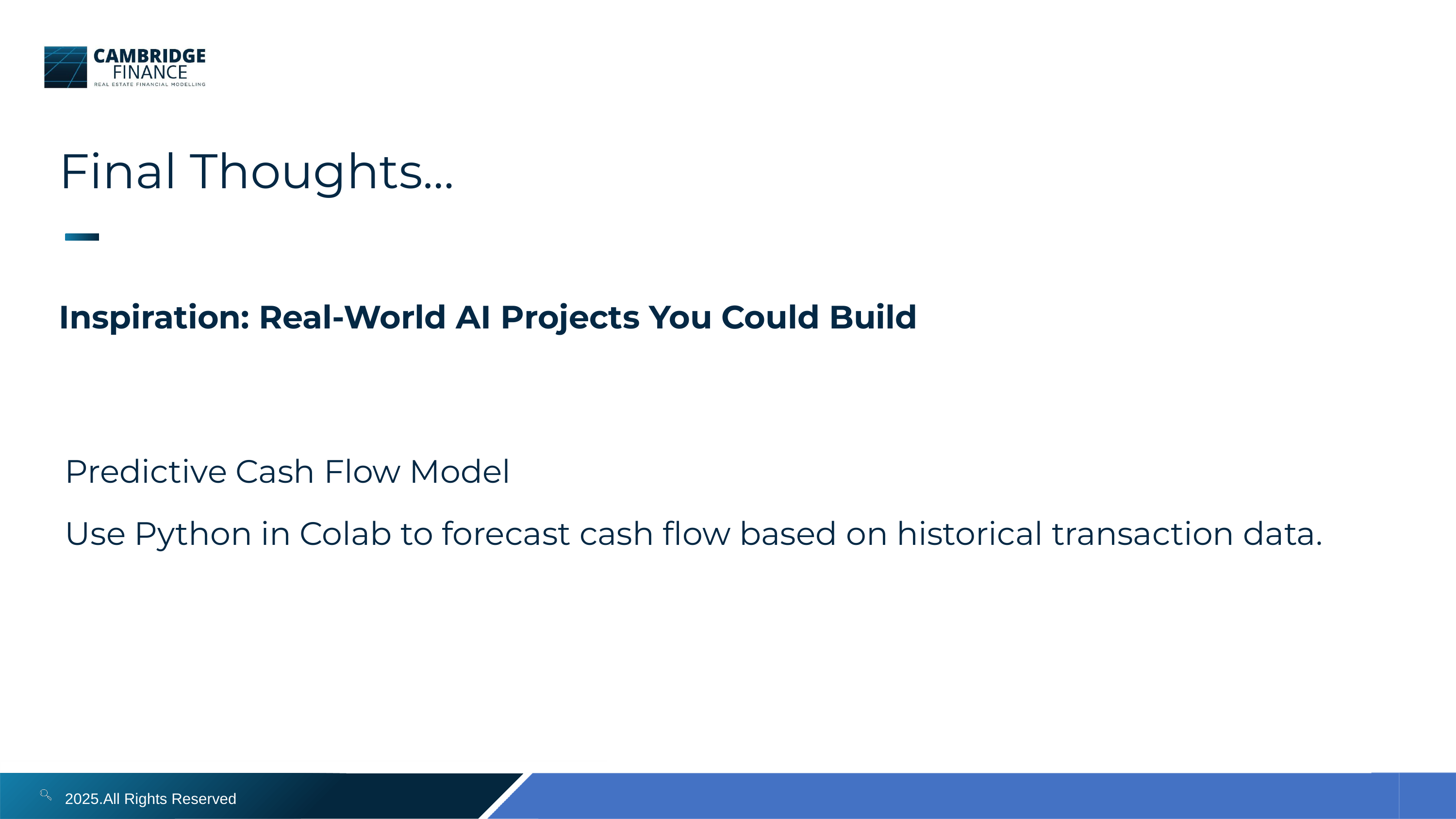

Final Thoughts…
Inspiration: Real-World AI Projects You Could Build

Predictive Cash Flow Model
Use Python in Colab to forecast cash flow based on historical transaction data.

2025.All Rights Reserved